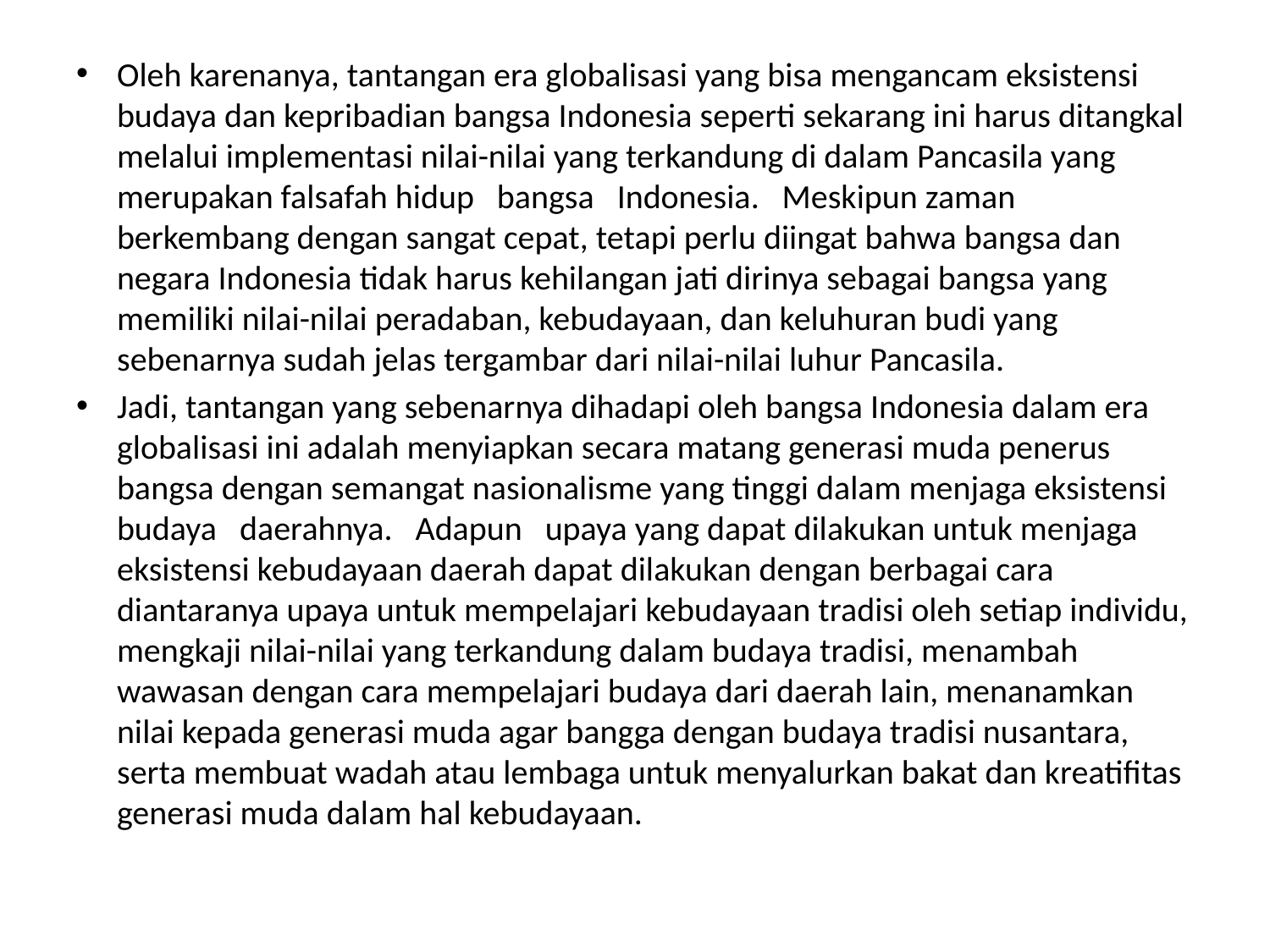

Oleh karenanya, tantangan era globalisasi yang bisa mengancam eksistensi budaya dan kepribadian bangsa Indonesia seperti sekarang ini harus ditangkal melalui implementasi nilai-nilai yang terkandung di dalam Pancasila yang merupakan falsafah hidup   bangsa   Indonesia.   Meskipun zaman berkembang dengan sangat cepat, tetapi perlu diingat bahwa bangsa dan negara Indonesia tidak harus kehilangan jati dirinya sebagai bangsa yang memiliki nilai-nilai peradaban, kebudayaan, dan keluhuran budi yang sebenarnya sudah jelas tergambar dari nilai-nilai luhur Pancasila.
Jadi, tantangan yang sebenarnya dihadapi oleh bangsa Indonesia dalam era globalisasi ini adalah menyiapkan secara matang generasi muda penerus bangsa dengan semangat nasionalisme yang tinggi dalam menjaga eksistensi budaya   daerahnya.   Adapun   upaya yang dapat dilakukan untuk menjaga eksistensi kebudayaan daerah dapat dilakukan dengan berbagai cara diantaranya upaya untuk mempelajari kebudayaan tradisi oleh setiap individu, mengkaji nilai-nilai yang terkandung dalam budaya tradisi, menambah wawasan dengan cara mempelajari budaya dari daerah lain, menanamkan nilai kepada generasi muda agar bangga dengan budaya tradisi nusantara, serta membuat wadah atau lembaga untuk menyalurkan bakat dan kreatifitas generasi muda dalam hal kebudayaan.